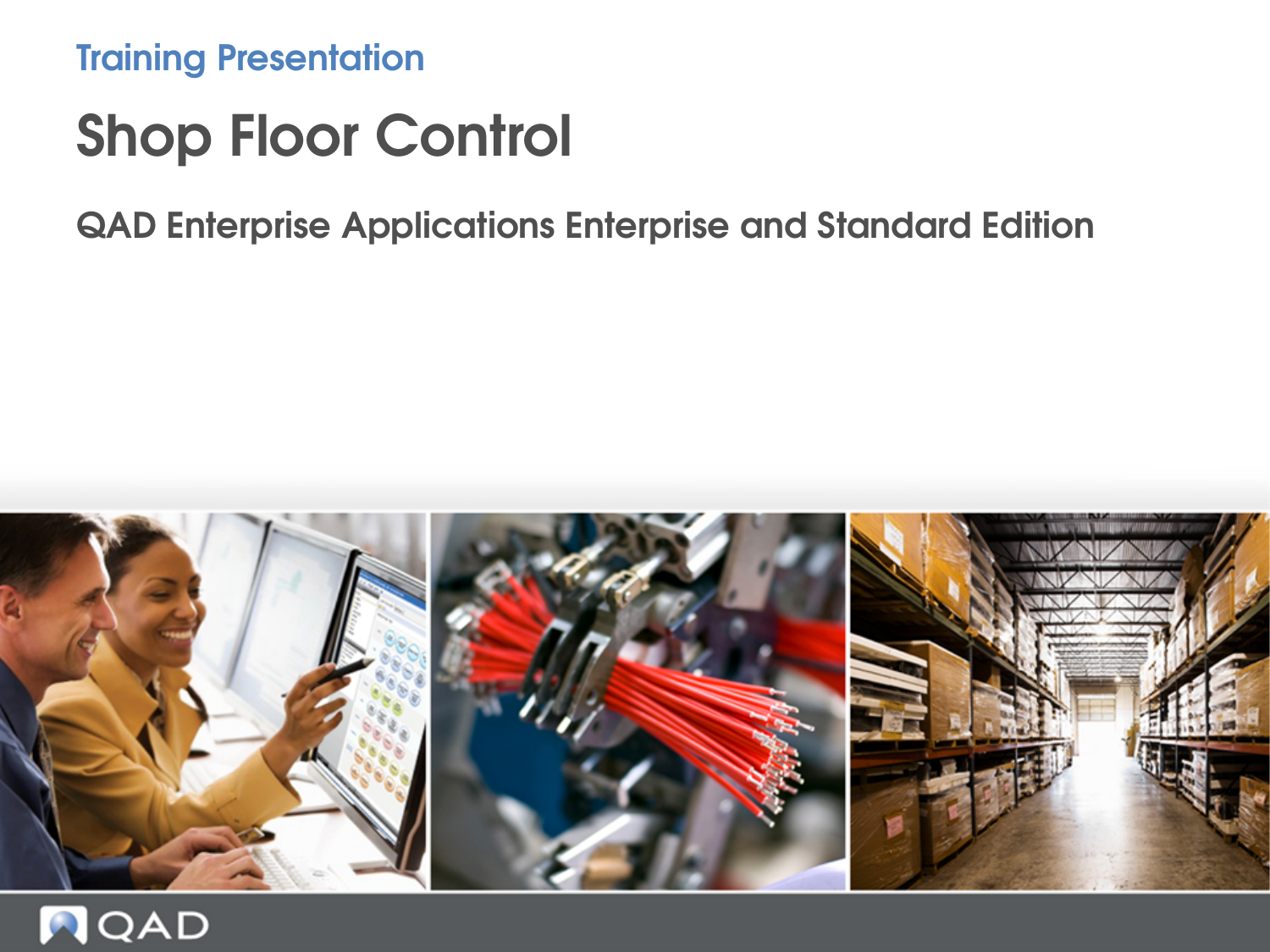

Training Presentation
# Shop Floor Control
QAD Enterprise Applications Enterprise and Standard Edition